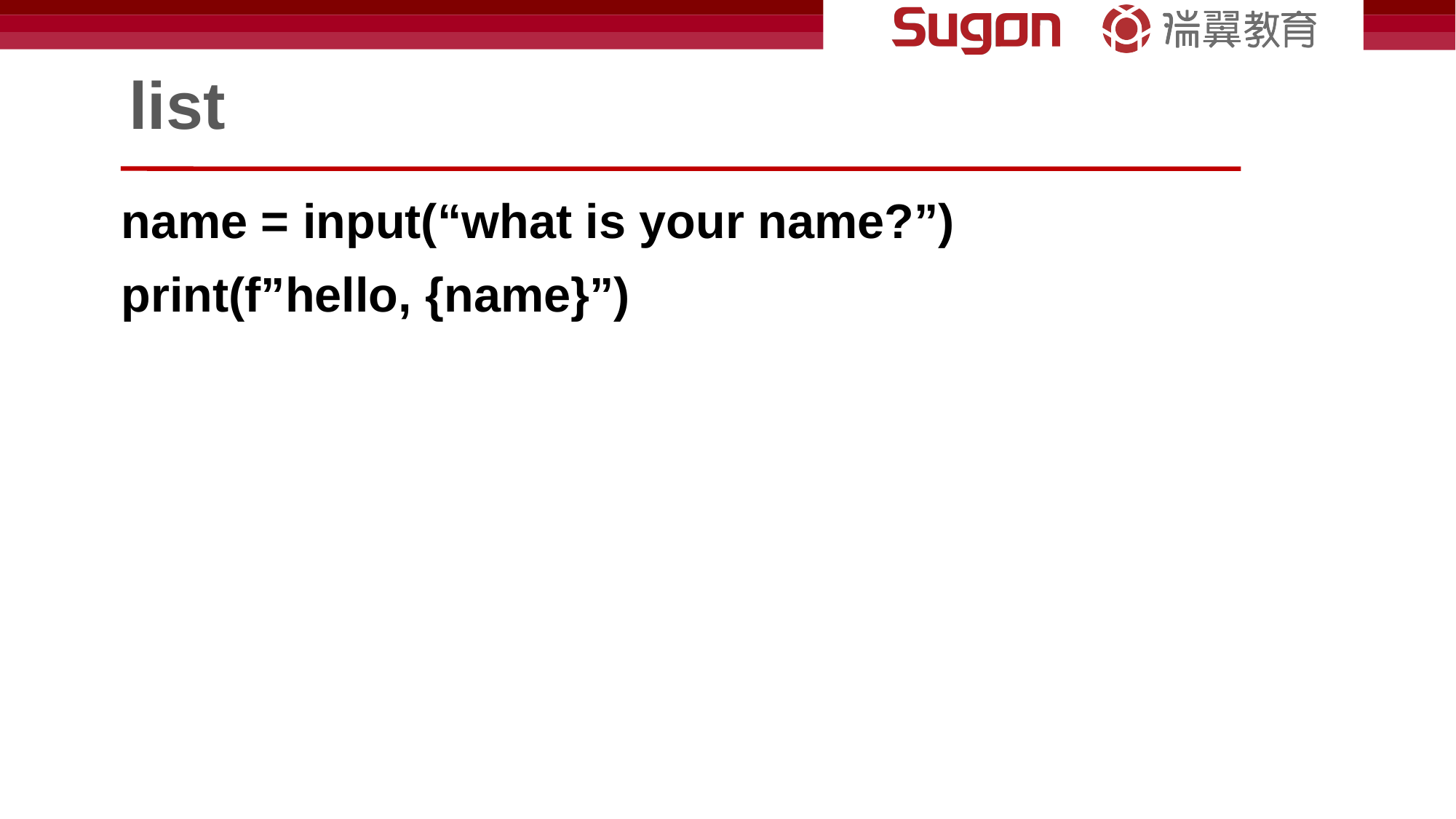

# list
name = input(“what is your name?”)
print(f”hello, {name}”)